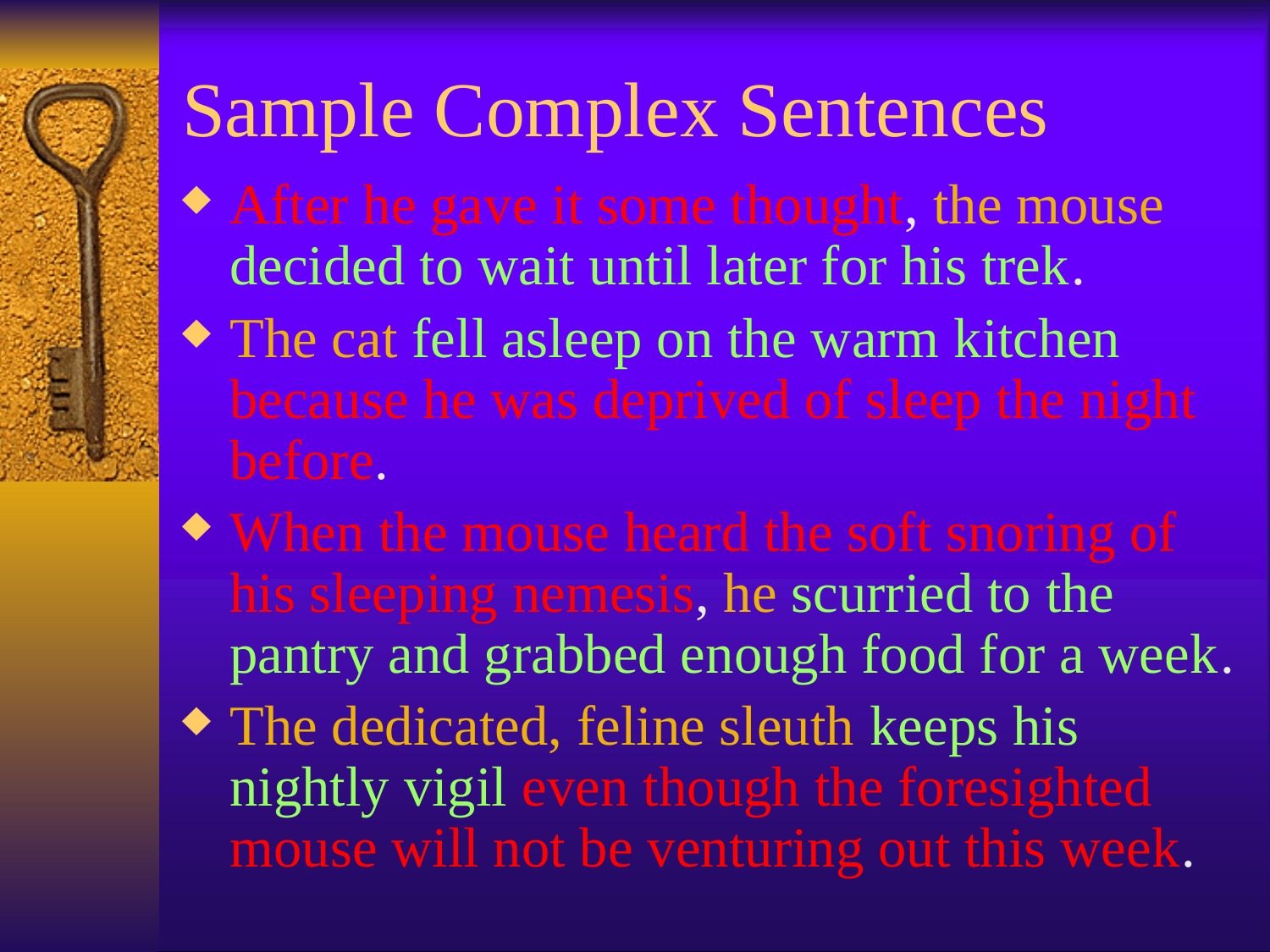

# Sample Complex Sentences
After he gave it some thought, the mouse decided to wait until later for his trek.
The cat fell asleep on the warm kitchen because he was deprived of sleep the night before.
When the mouse heard the soft snoring of his sleeping nemesis, he scurried to the pantry and grabbed enough food for a week.
The dedicated, feline sleuth keeps his nightly vigil even though the foresighted mouse will not be venturing out this week.